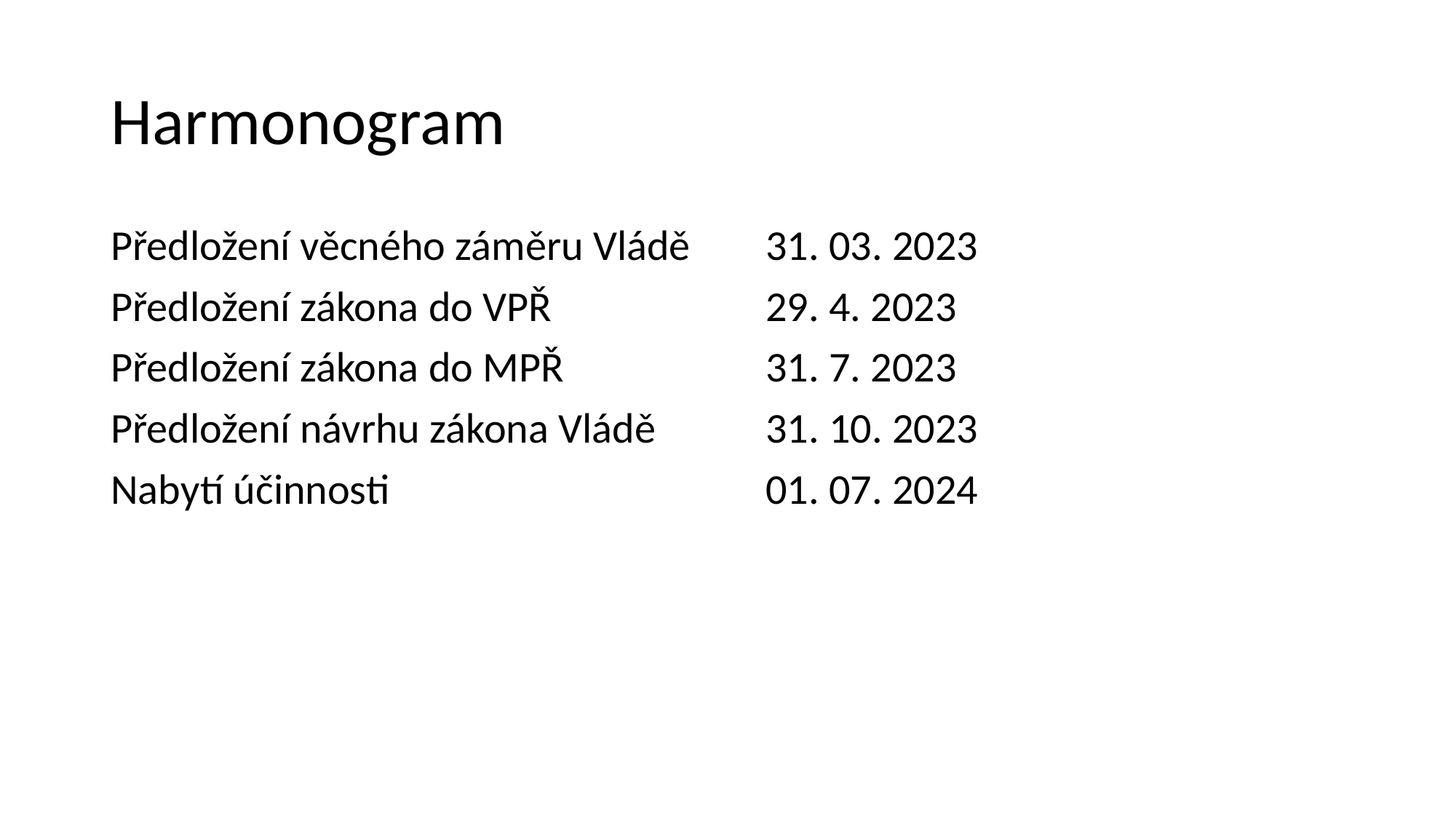

# Harmonogram
Předložení věcného záměru Vládě	31. 03. 2023
Předložení zákona do VPŘ 		29. 4. 2023
Předložení zákona do MPŘ 		31. 7. 2023
Předložení návrhu zákona Vládě 	31. 10. 2023
Nabytí účinnosti				01. 07. 2024